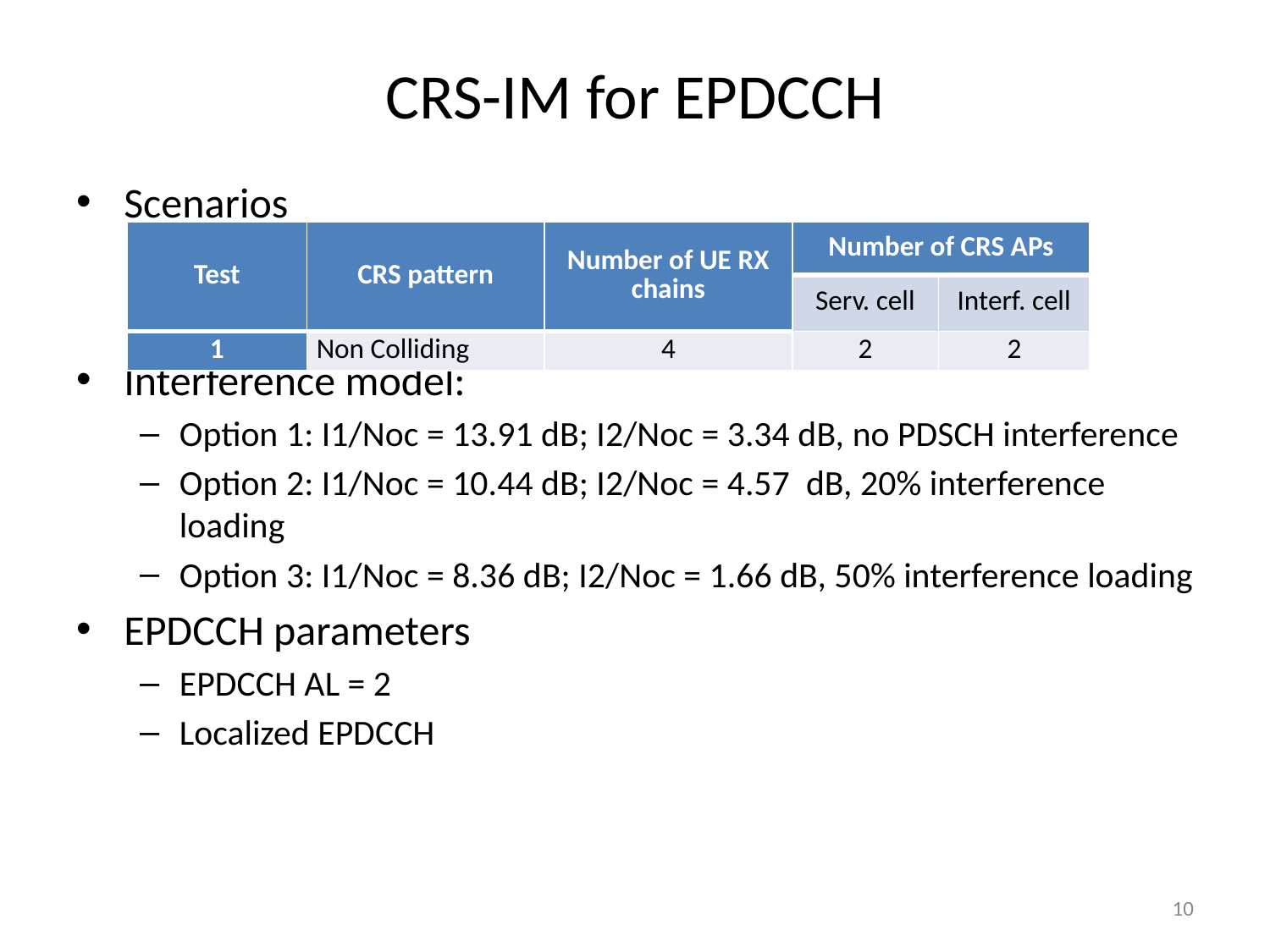

# CRS-IM for EPDCCH
Scenarios

Interference model:
Option 1: I1/Noc = 13.91 dB; I2/Noc = 3.34 dB, no PDSCH interference
Option 2: I1/Noc = 10.44 dB; I2/Noc = 4.57  dB, 20% interference loading
Option 3: I1/Noc = 8.36 dB; I2/Noc = 1.66 dB, 50% interference loading
EPDCCH parameters
EPDCCH AL = 2
Localized EPDCCH

| Test | CRS pattern | Number of UE RX chains | Number of CRS APs |  |
| --- | --- | --- | --- | --- |
|  |  |  | Serv. cell | Interf. cell |
| 1 | Non Colliding | 4 | 2 | 2 |
10